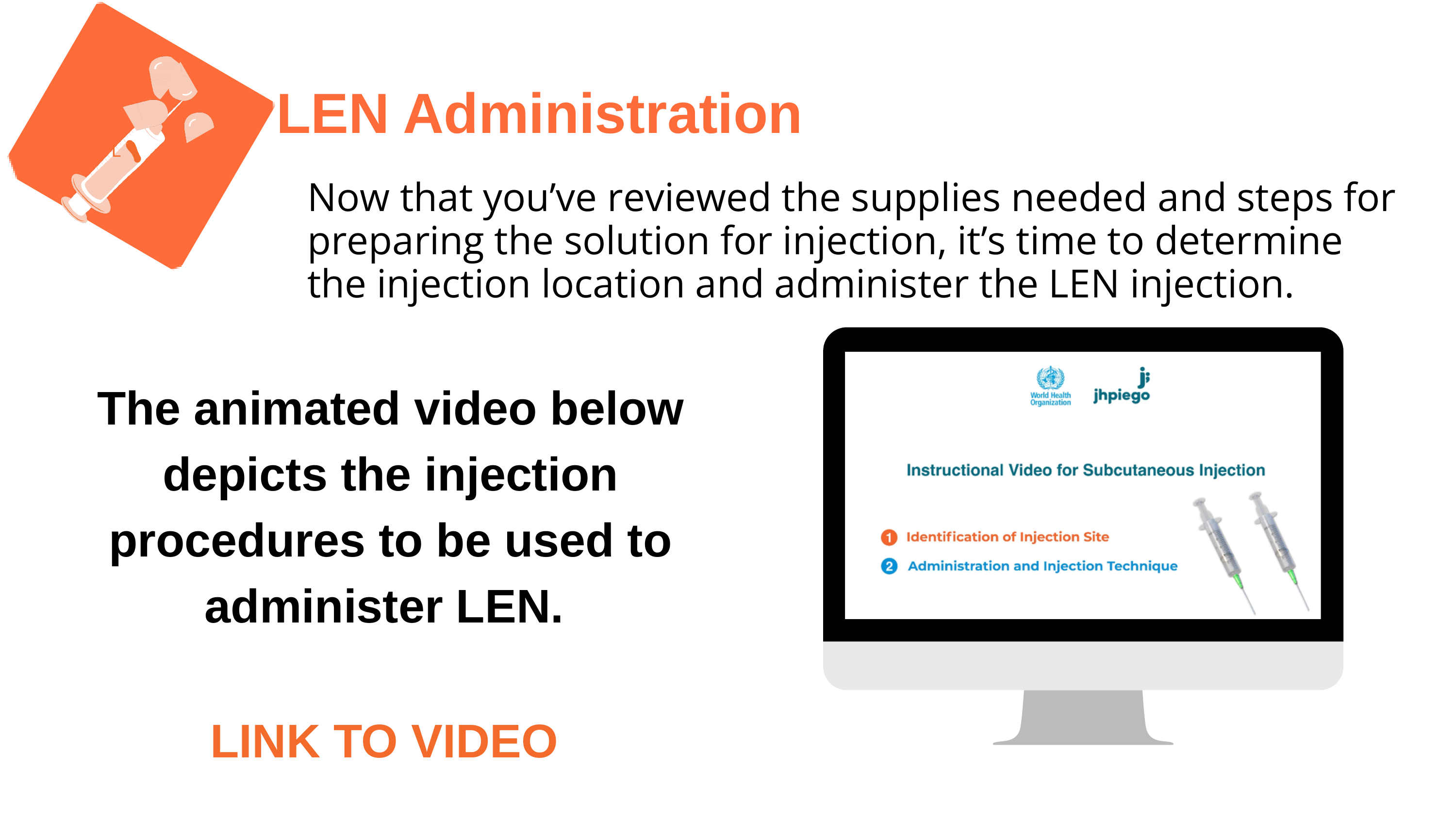

L
LEN Administration
Now that you’ve reviewed the supplies needed and steps for preparing the solution for injection, it’s time to determine the injection location and administer the LEN injection.

The animated video below depicts the injection procedures to be used to administer LEN.
LINK TO VIDEO